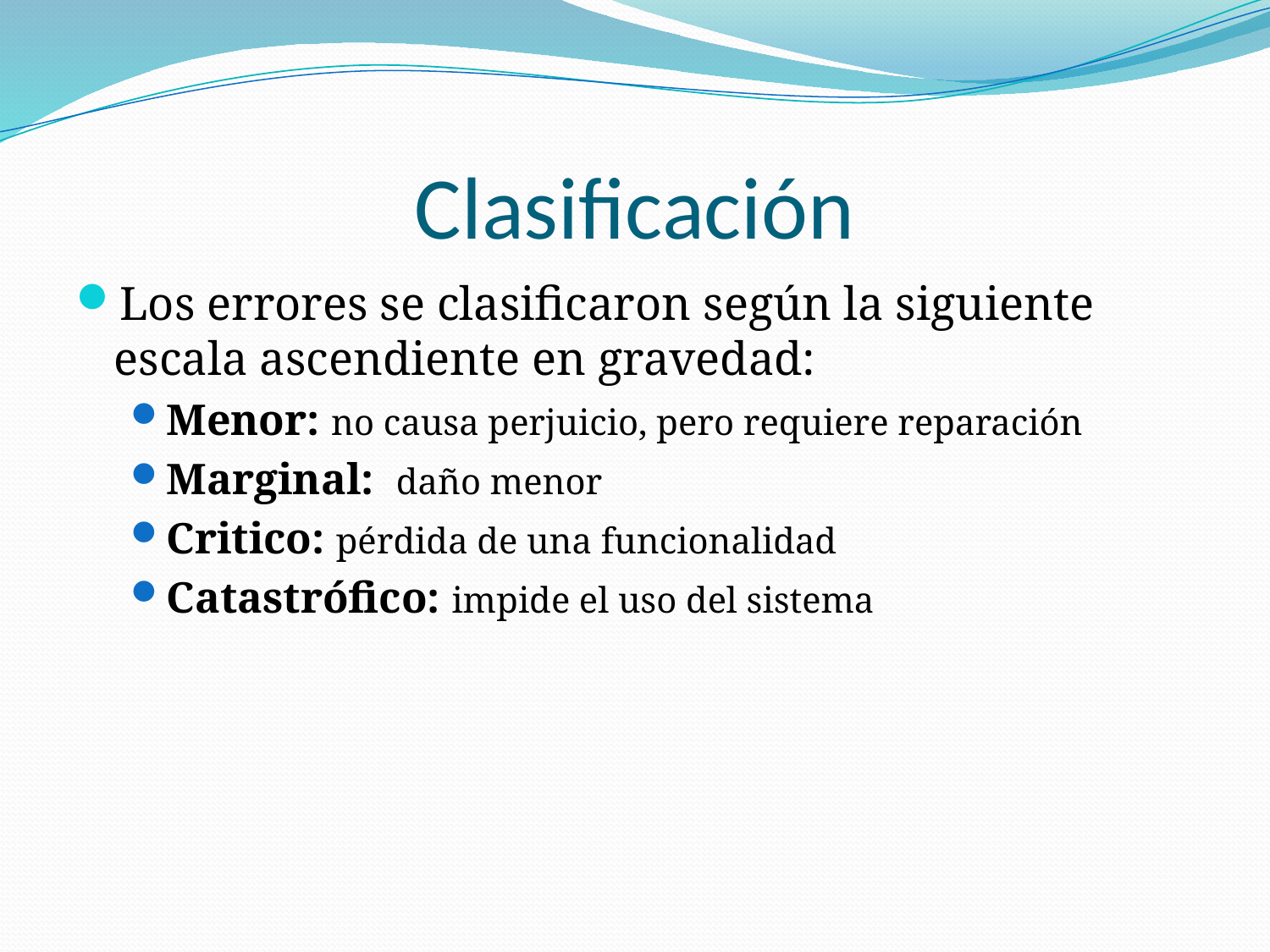

# Clasificación
Los errores se clasificaron según la siguiente escala ascendiente en gravedad:
Menor: no causa perjuicio, pero requiere reparación
Marginal:  daño menor
Critico: pérdida de una funcionalidad
Catastrófico: impide el uso del sistema